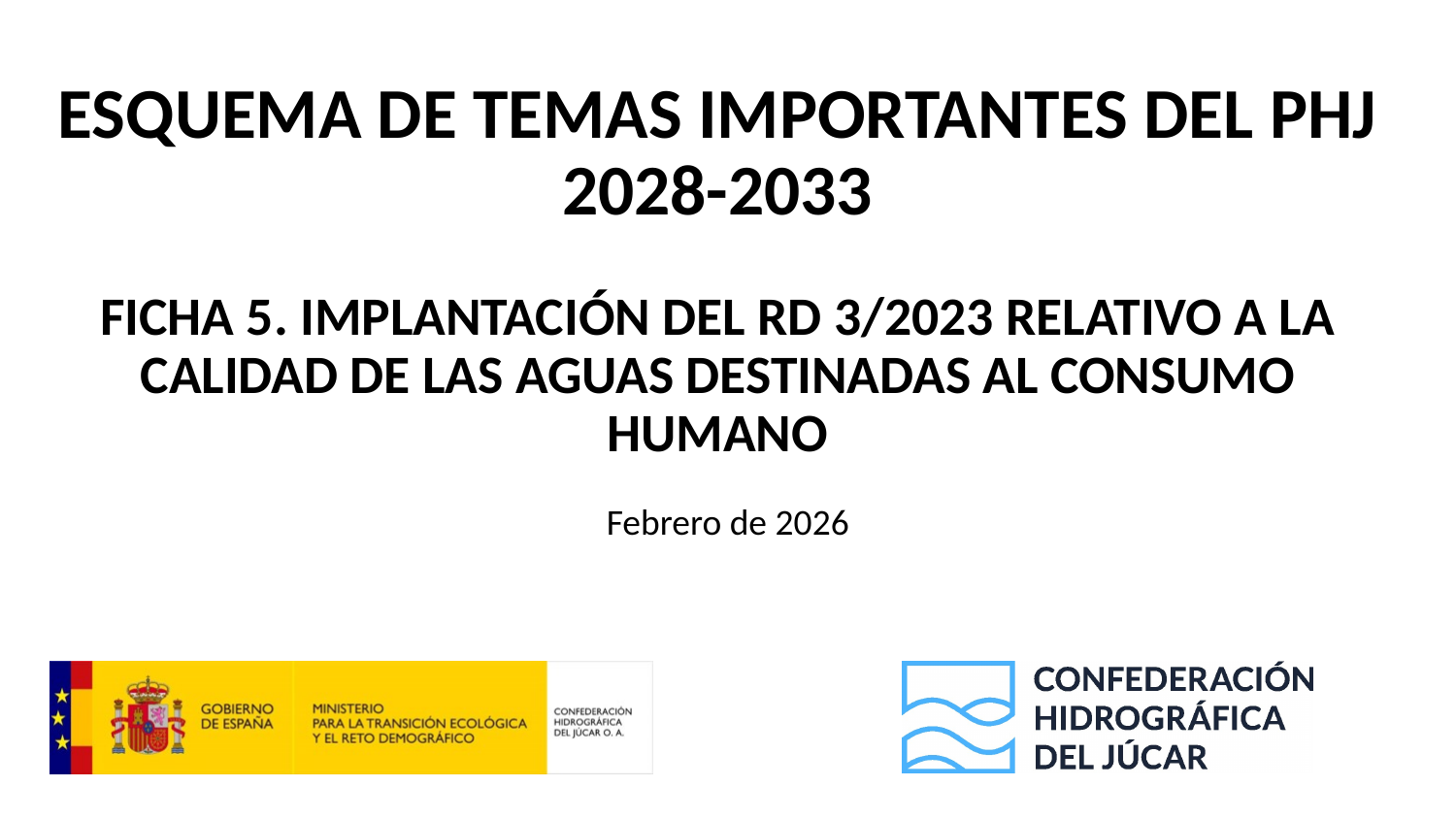

# ESQUEMA DE TEMAS IMPORTANTES DEL PHJ 2028-2033 FICHA 5. IMPLANTACIÓN DEL RD 3/2023 RELATIVO A LA CALIDAD DE LAS AGUAS DESTINADAS AL CONSUMO HUMANO
Febrero de 2026